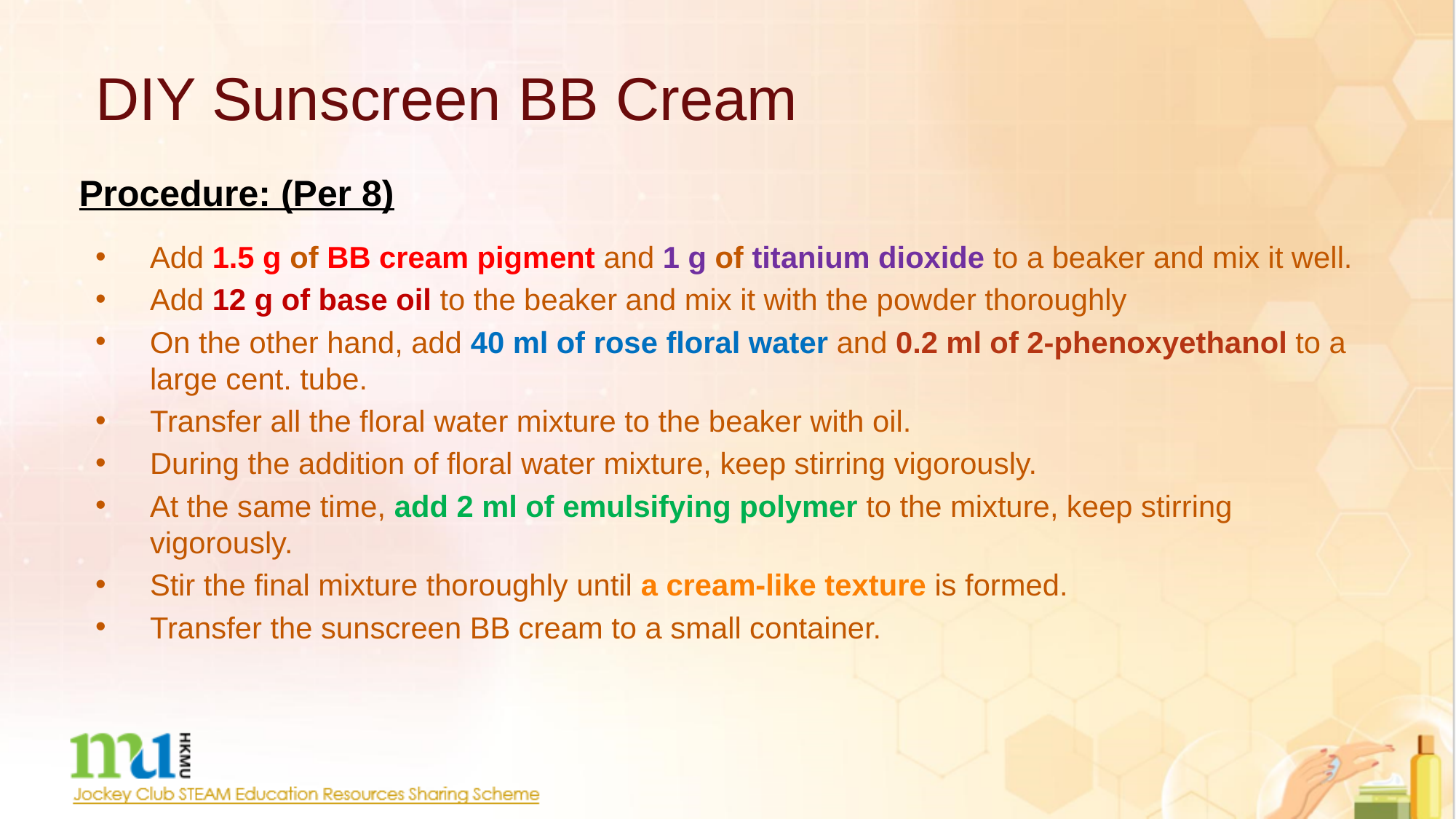

20
DIY Sunscreen BB Cream
Procedure: (Per 8)
Add 1.5 g of BB cream pigment and 1 g of titanium dioxide to a beaker and mix it well.
Add 12 g of base oil to the beaker and mix it with the powder thoroughly
On the other hand, add 40 ml of rose floral water and 0.2 ml of 2-phenoxyethanol to a large cent. tube.
Transfer all the floral water mixture to the beaker with oil.
During the addition of floral water mixture, keep stirring vigorously.
At the same time, add 2 ml of emulsifying polymer to the mixture, keep stirring vigorously.
Stir the final mixture thoroughly until a cream-like texture is formed.
Transfer the sunscreen BB cream to a small container.